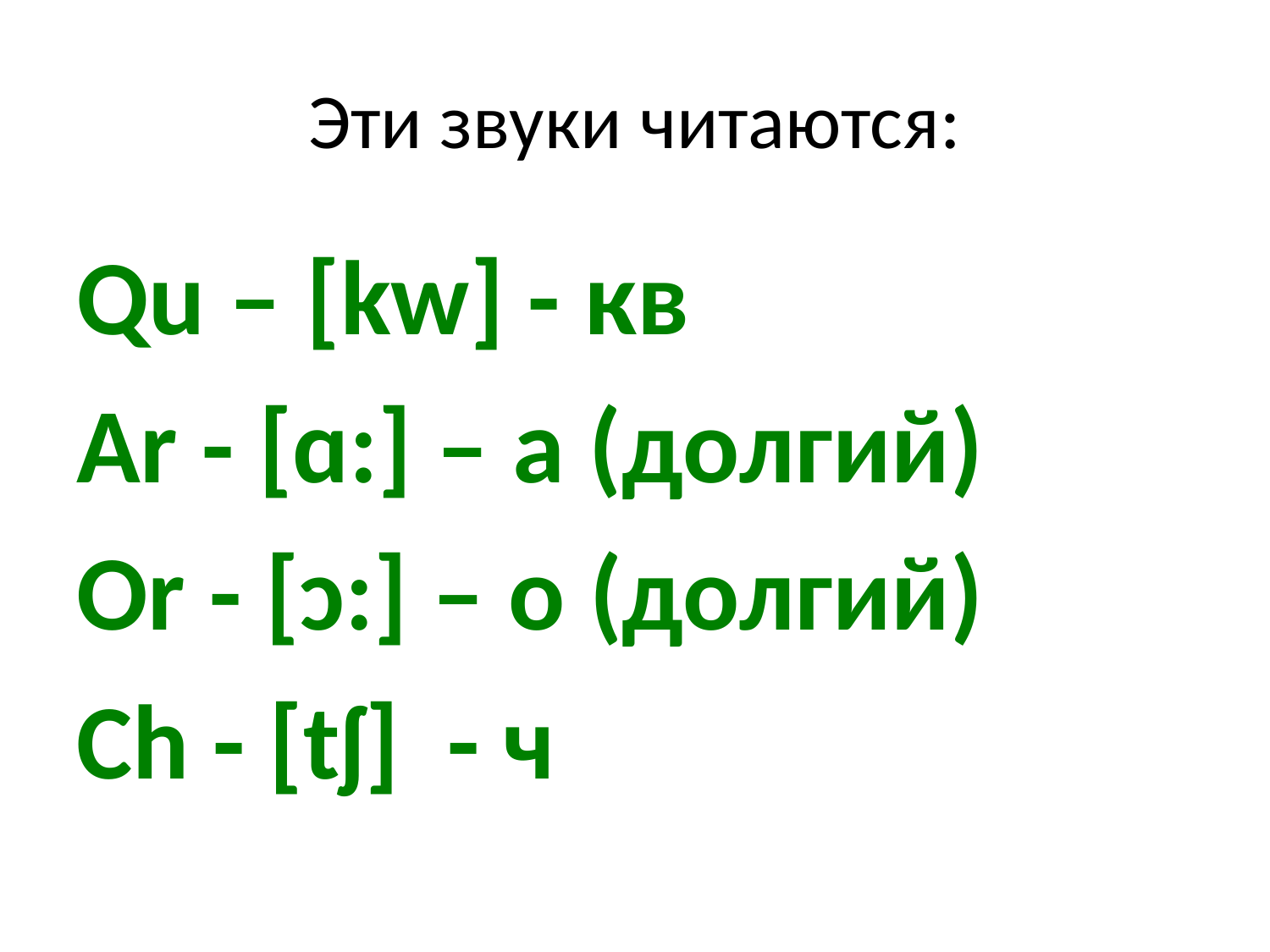

# Эти звуки читаются:
Qu – [kw] - кв
Ar - [ɑ:] – а (долгий)
Or - [ɔ:] – о (долгий)
Ch - [tʃ]  - ч